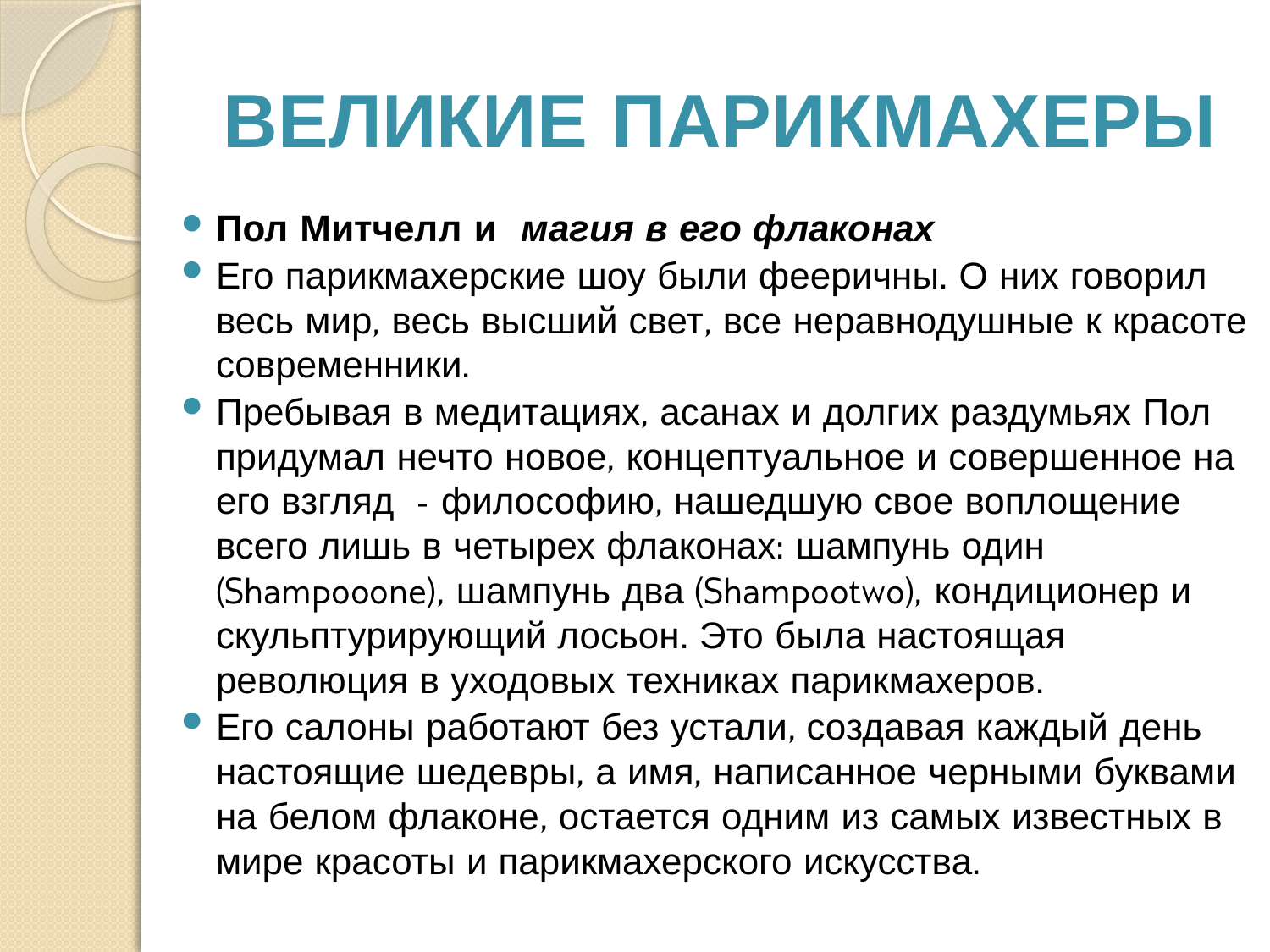

# Великие парикмахеры
Пол Митчелл и  магия в его флаконах
Его парикмахерские шоу были фееричны. О них говорил весь мир, весь высший свет, все неравнодушные к красоте современники.
Пребывая в медитациях, асанах и долгих раздумьях Пол придумал нечто новое, концептуальное и совершенное на его взгляд  - философию, нашедшую свое воплощение всего лишь в четырех флаконах: шампунь один (Shampooone), шампунь два (Shampootwo), кондиционер и скульптурирующий лосьон. Это была настоящая революция в уходовых техниках парикмахеров.
Его салоны работают без устали, создавая каждый день настоящие шедевры, а имя, написанное черными буквами на белом флаконе, остается одним из самых известных в мире красоты и парикмахерского искусства.